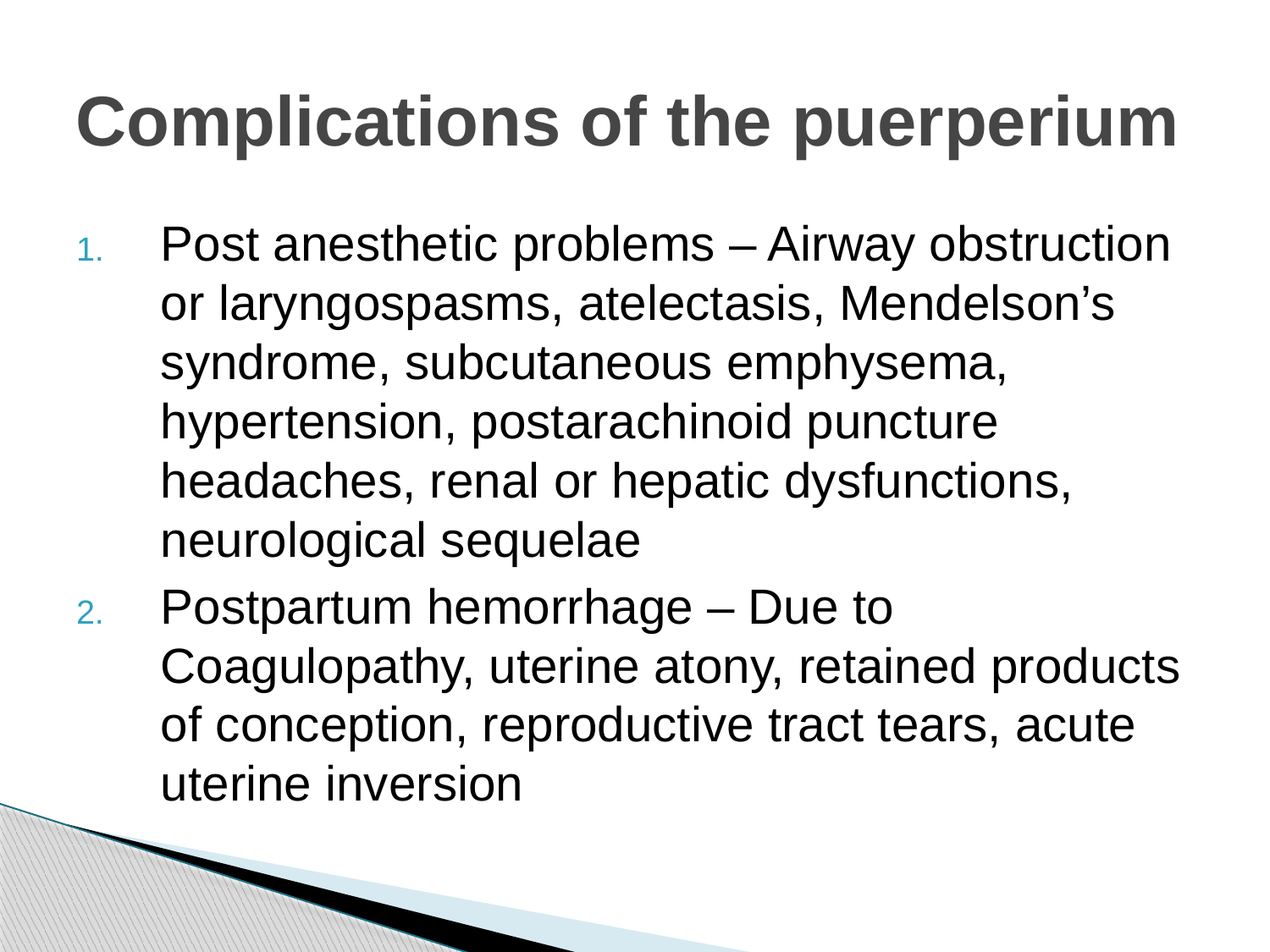

# Complications of the puerperium
Post anesthetic problems – Airway obstruction or laryngospasms, atelectasis, Mendelson’s syndrome, subcutaneous emphysema, hypertension, postarachinoid puncture headaches, renal or hepatic dysfunctions, neurological sequelae
Postpartum hemorrhage – Due to Coagulopathy, uterine atony, retained products of conception, reproductive tract tears, acute uterine inversion